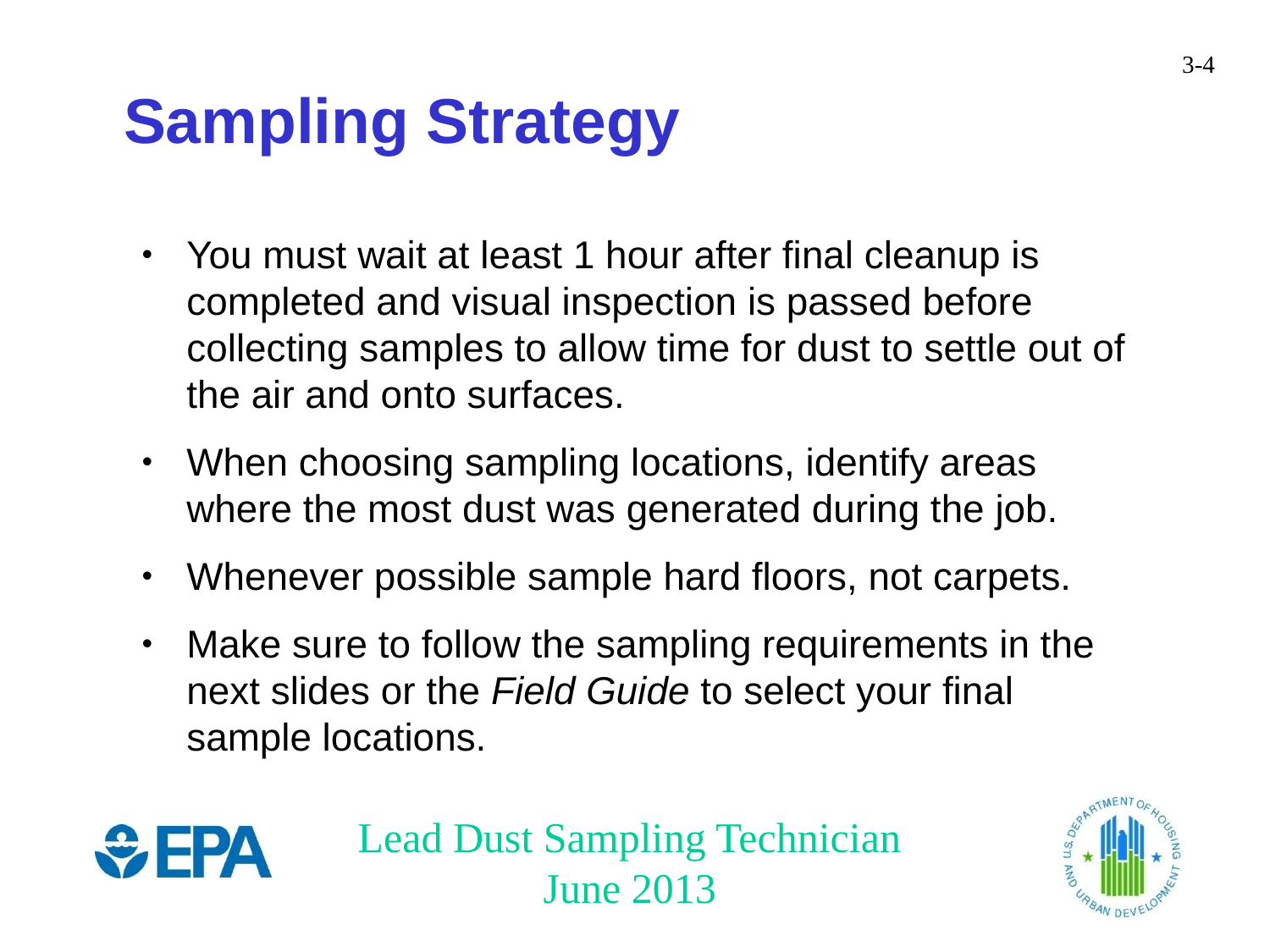

Sampling Strategy
You must wait at least 1 hour after final cleanup is completed and visual inspection is passed before collecting samples to allow time for dust to settle out of the air and onto surfaces.
When choosing sampling locations, identify areas where the most dust was generated during the job.
Whenever possible sample hard floors, not carpets.
Make sure to follow the sampling requirements in the next slides or the Field Guide to select your final sample locations.